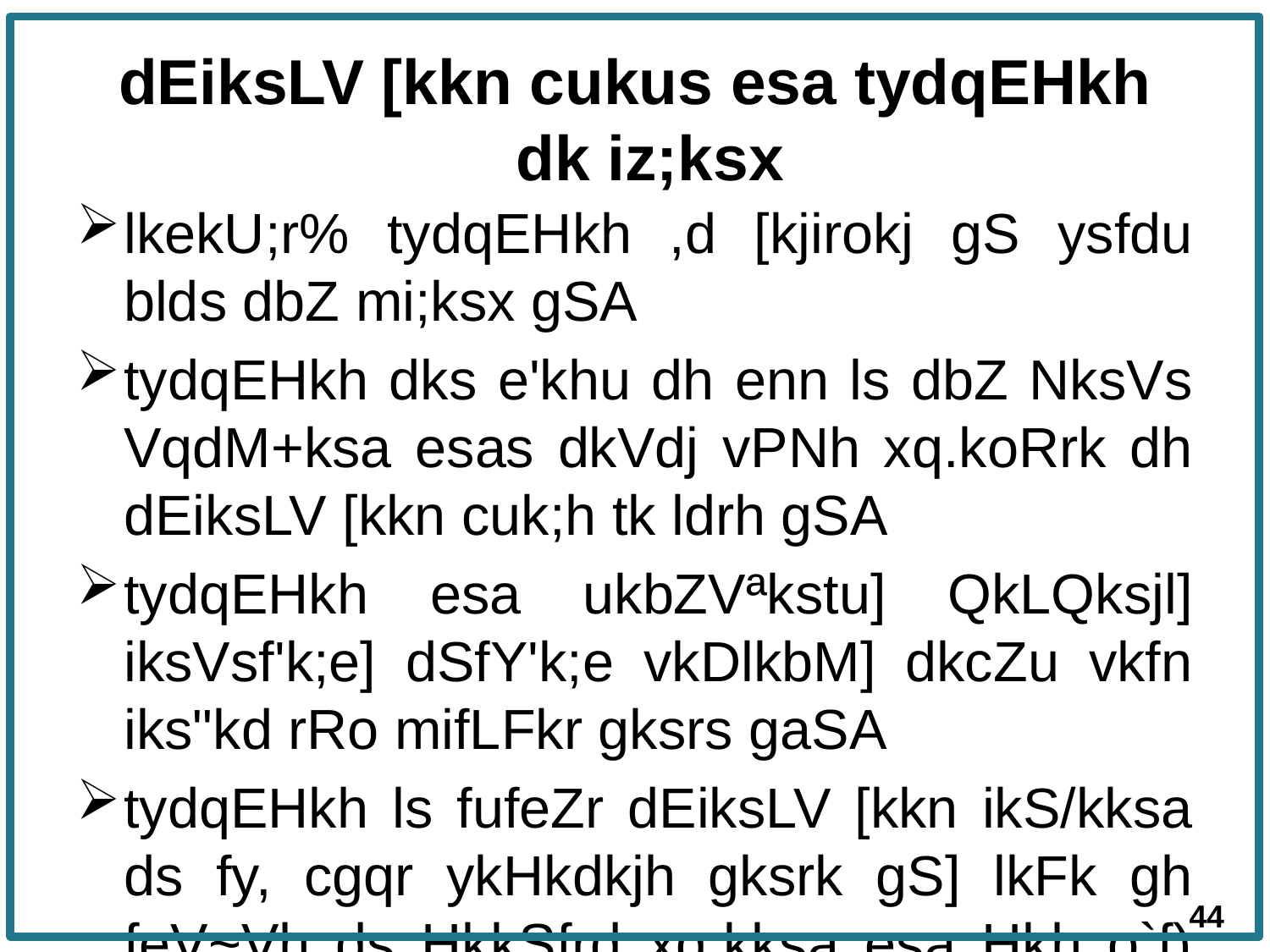

# dEiksLV [kkn cukus esa tydqEHkh dk iz;ksx
lkekU;r% tydqEHkh ,d [kjirokj gS ysfdu blds dbZ mi;ksx gSA
tydqEHkh dks e'khu dh enn ls dbZ NksVs VqdM+ksa esas dkVdj vPNh xq.koRrk dh dEiksLV [kkn cuk;h tk ldrh gSA
tydqEHkh esa ukbZVªkstu] QkLQksjl] iksVsf'k;e] dSfY'k;e vkDlkbM] dkcZu vkfn iks"kd rRo mifLFkr gksrs gaSA
tydqEHkh ls fufeZr dEiksLV [kkn ikS/kksa ds fy, cgqr ykHkdkjh gksrk gS] lkFk gh feV~Vh ds HkkSfrd xq.kksa esa Hkh o`f) gksrh gSA
44